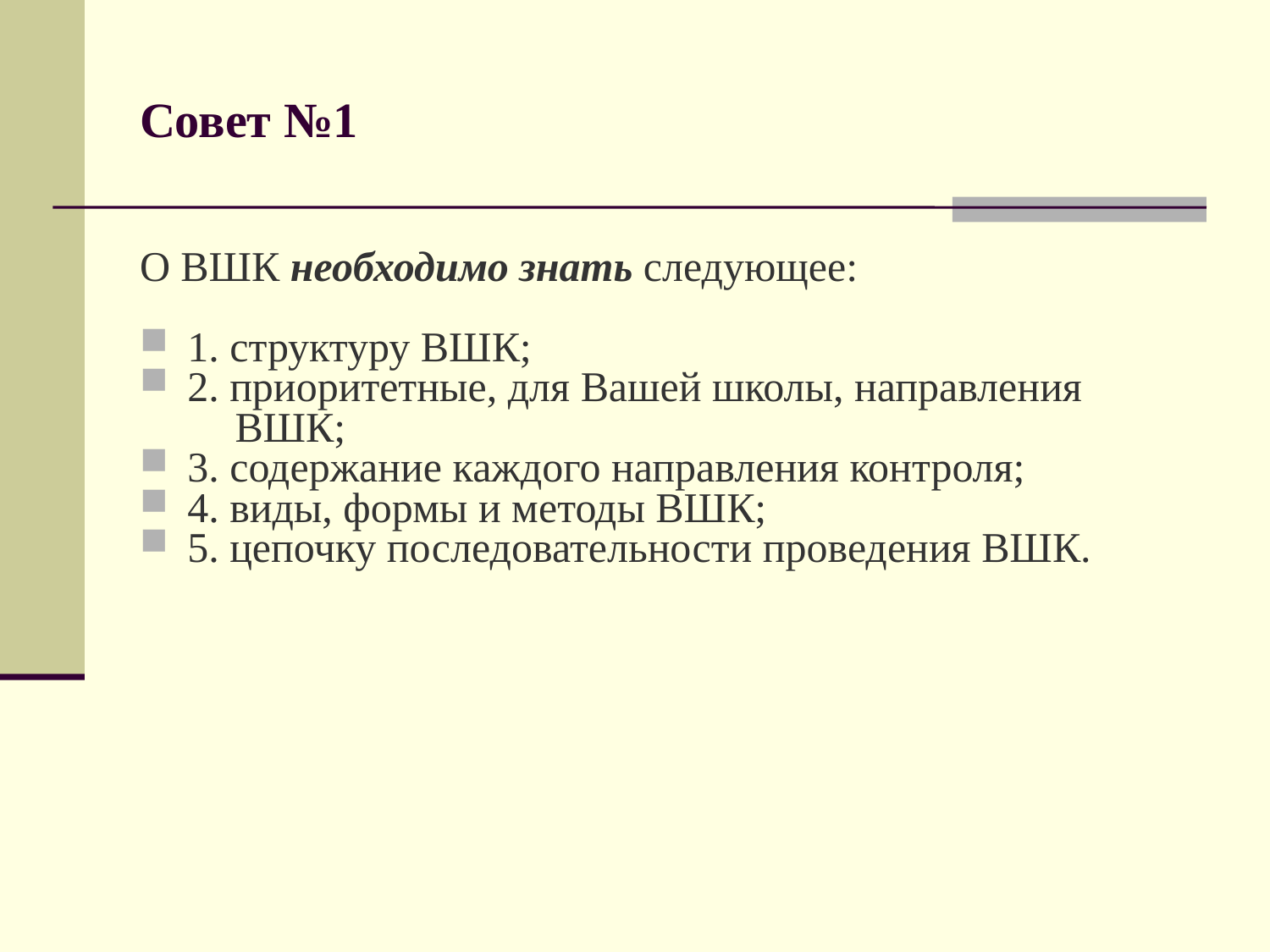

# Совет №1

О ВШК необходимо знать следующее:

1. структуру ВШК;
2. приоритетные, для Вашей школы, направления
         ВШК;
3. содержание каждого направления контроля;
4. виды, формы и методы ВШК;
5. цепочку последовательности проведения ВШК.